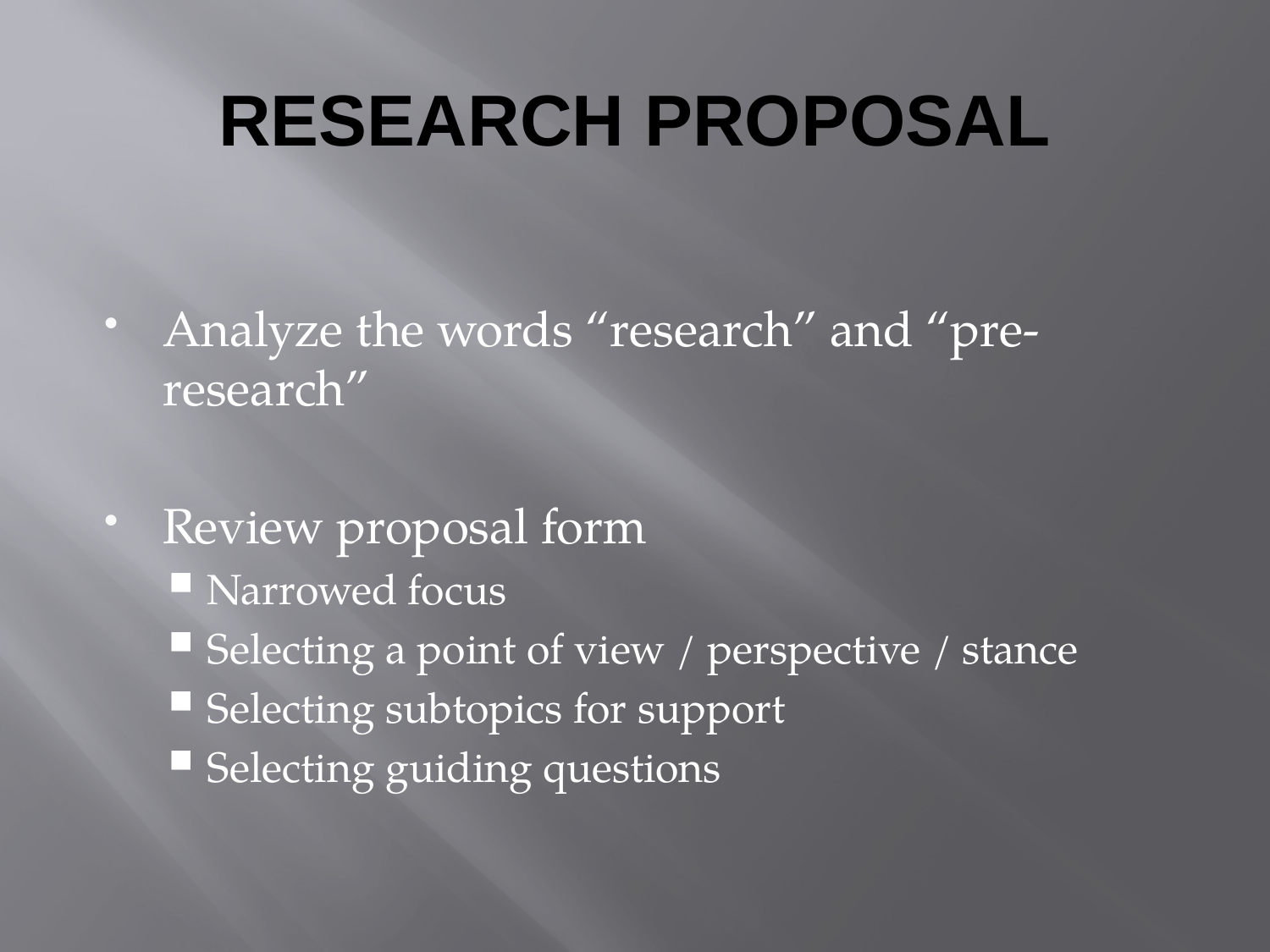

# RESEARCH PROPOSAL

Analyze the words “research” and “pre-research”

Review proposal form
Narrowed focus
Selecting a point of view / perspective / stance
Selecting subtopics for support
Selecting guiding questions